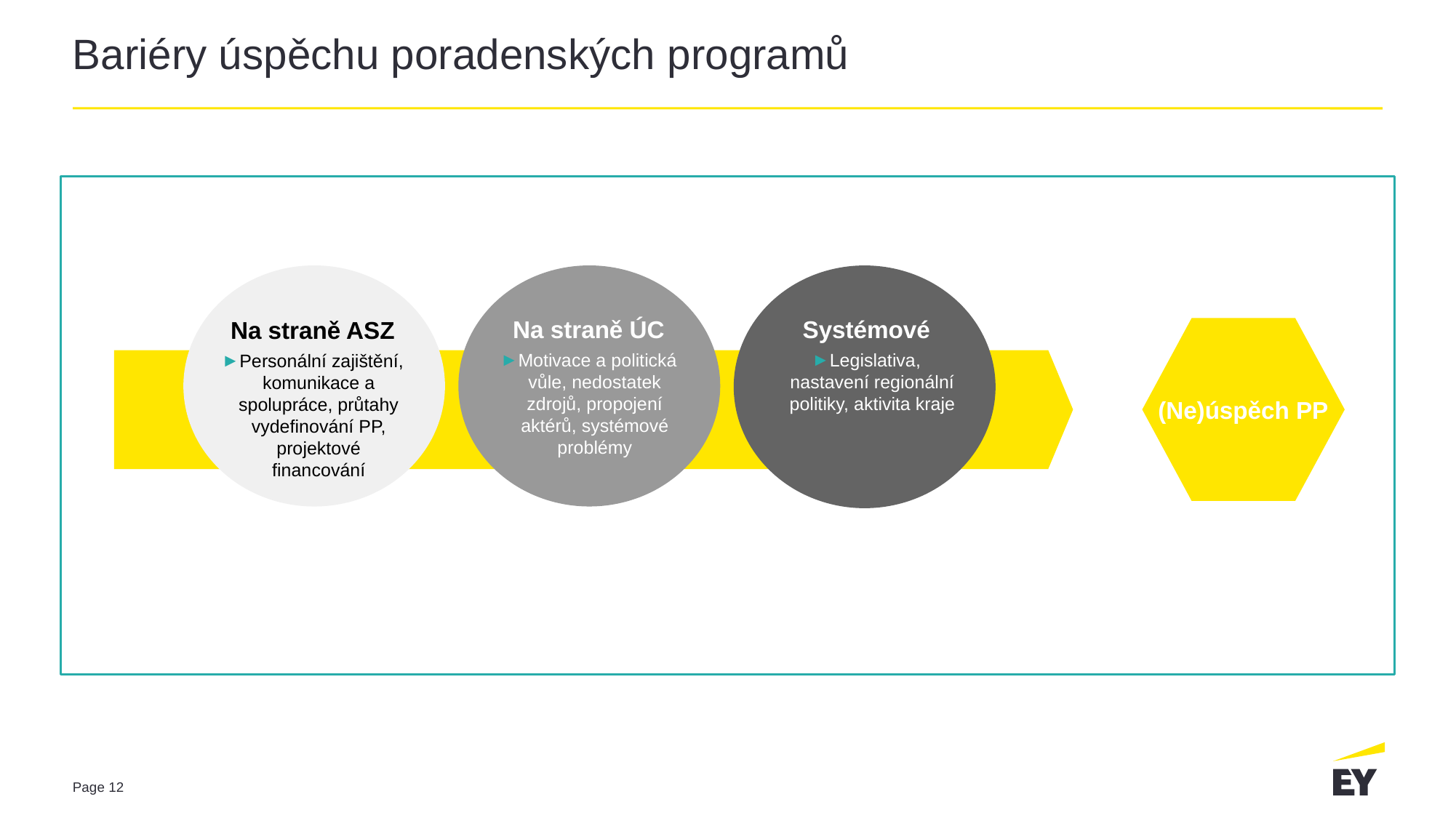

# Bariéry úspěchu poradenských programů

Na straně ÚC
Motivace a politická vůle, nedostatek zdrojů, propojení aktérů, systémové problémy
Systémové
Legislativa, nastavení regionální politiky, aktivita kraje
Na straně ASZ
Personální zajištění, komunikace a spolupráce, průtahy vydefinování PP, projektové financování
(Ne)úspěch PP